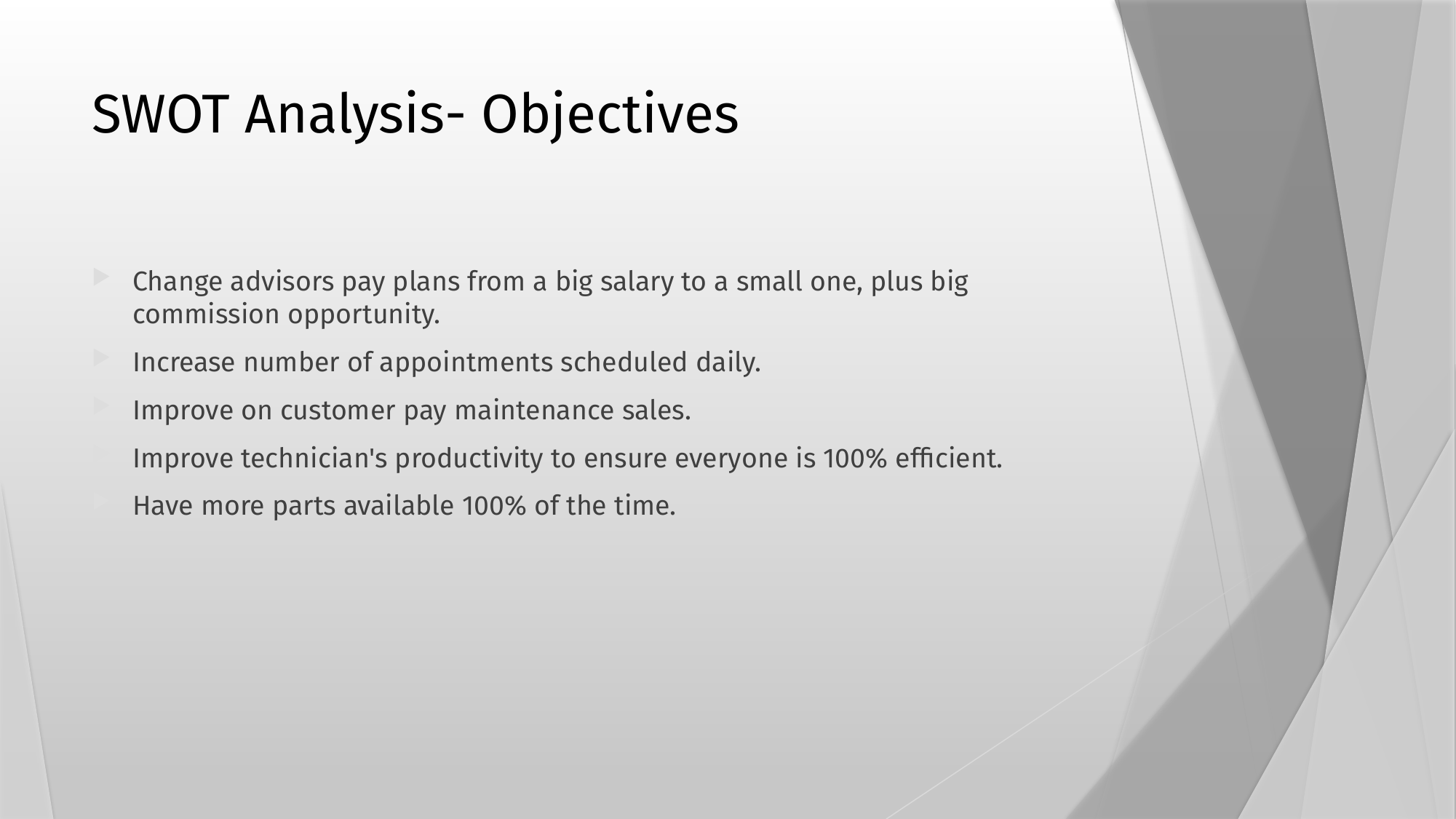

# SWOT Analysis- Objectives
Change advisors pay plans from a big salary to a small one, plus big commission opportunity.
Increase number of appointments scheduled daily.
Improve on customer pay maintenance sales.
Improve technician's productivity to ensure everyone is 100% efficient.
Have more parts available 100% of the time.